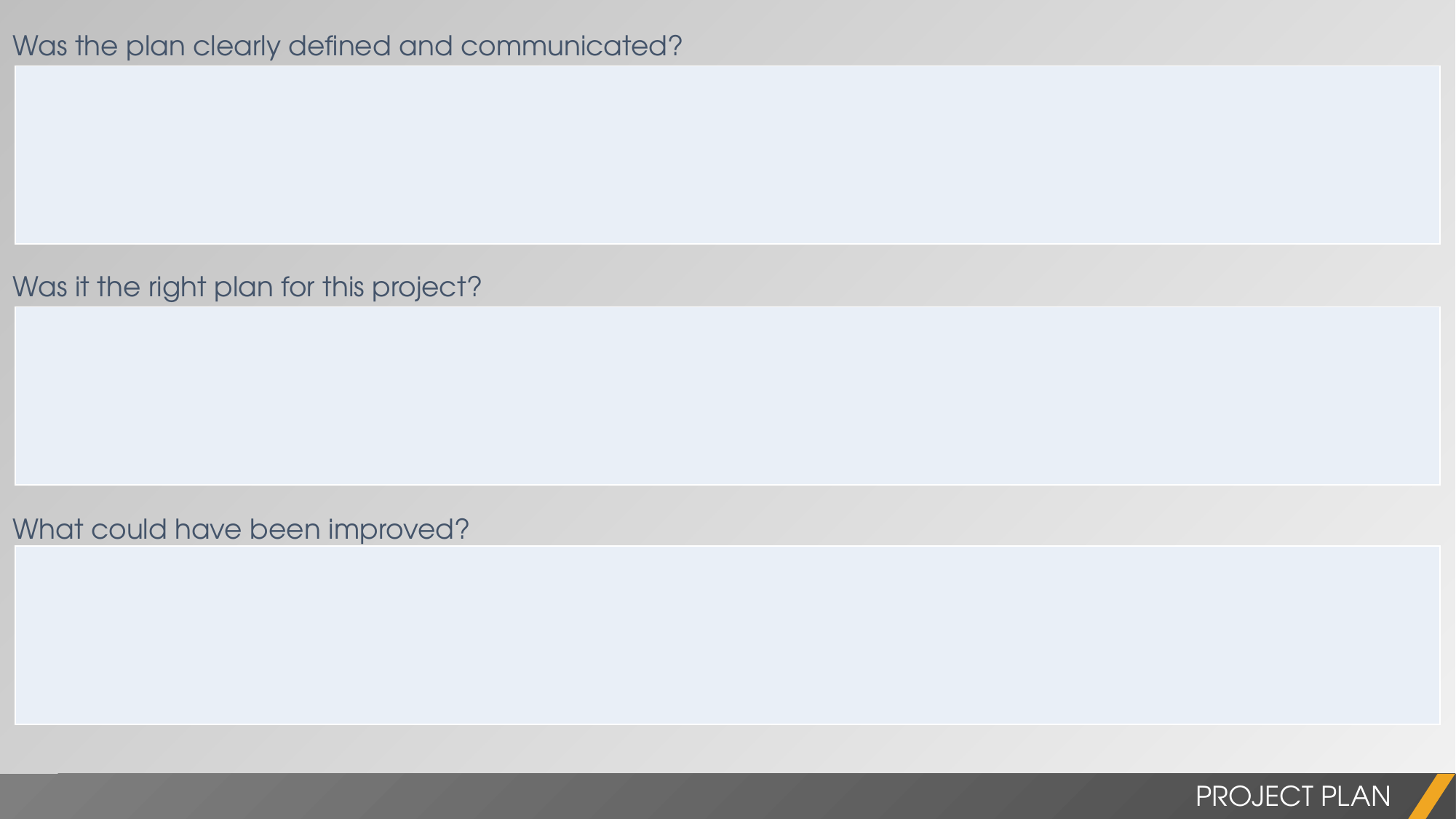

Was the plan clearly defined and communicated?
|  |
| --- |
Was it the right plan for this project?
|  |
| --- |
What could have been improved?
|  |
| --- |
PROJECT PLAN